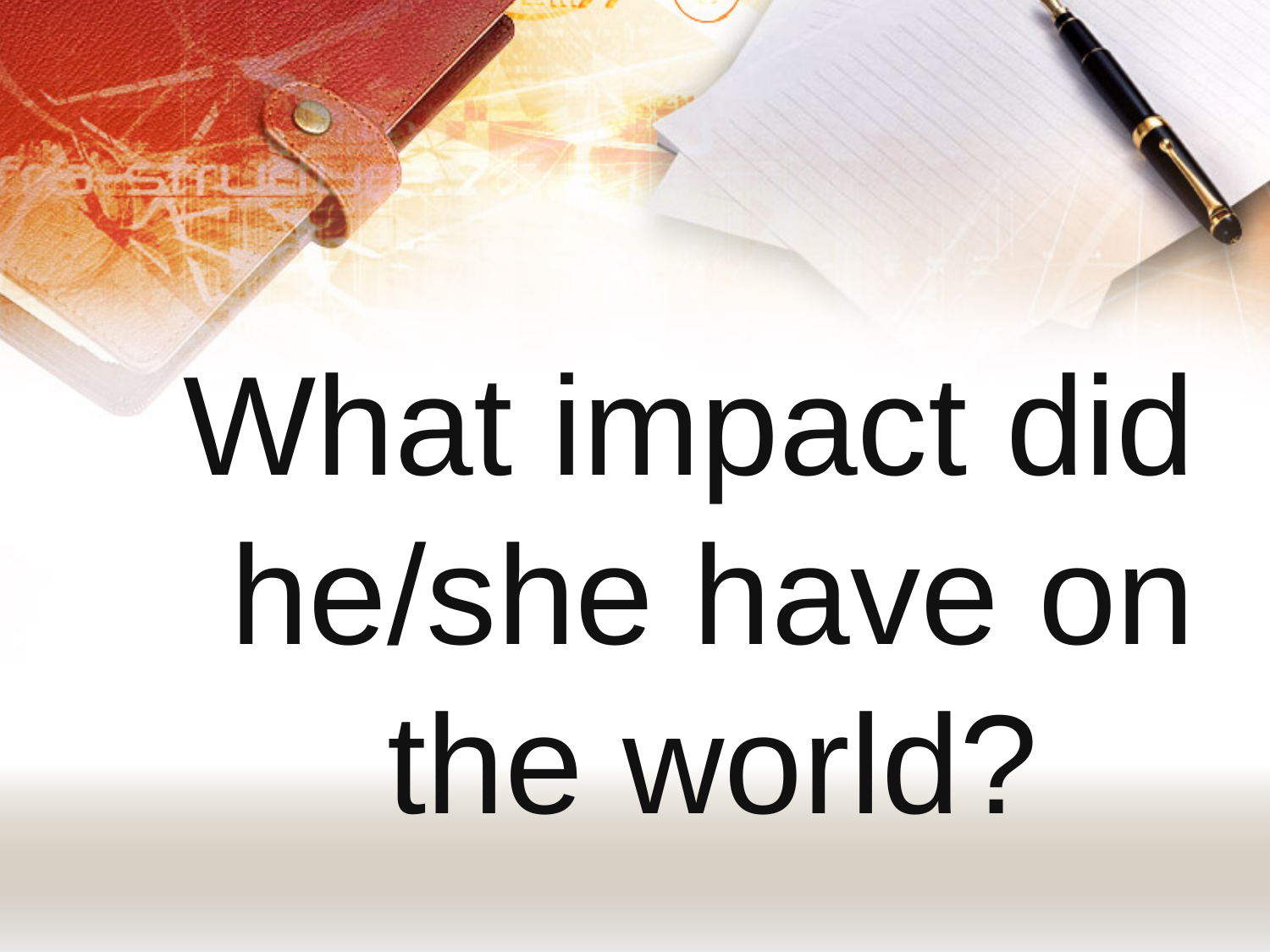

What impact did he/she have on the world?